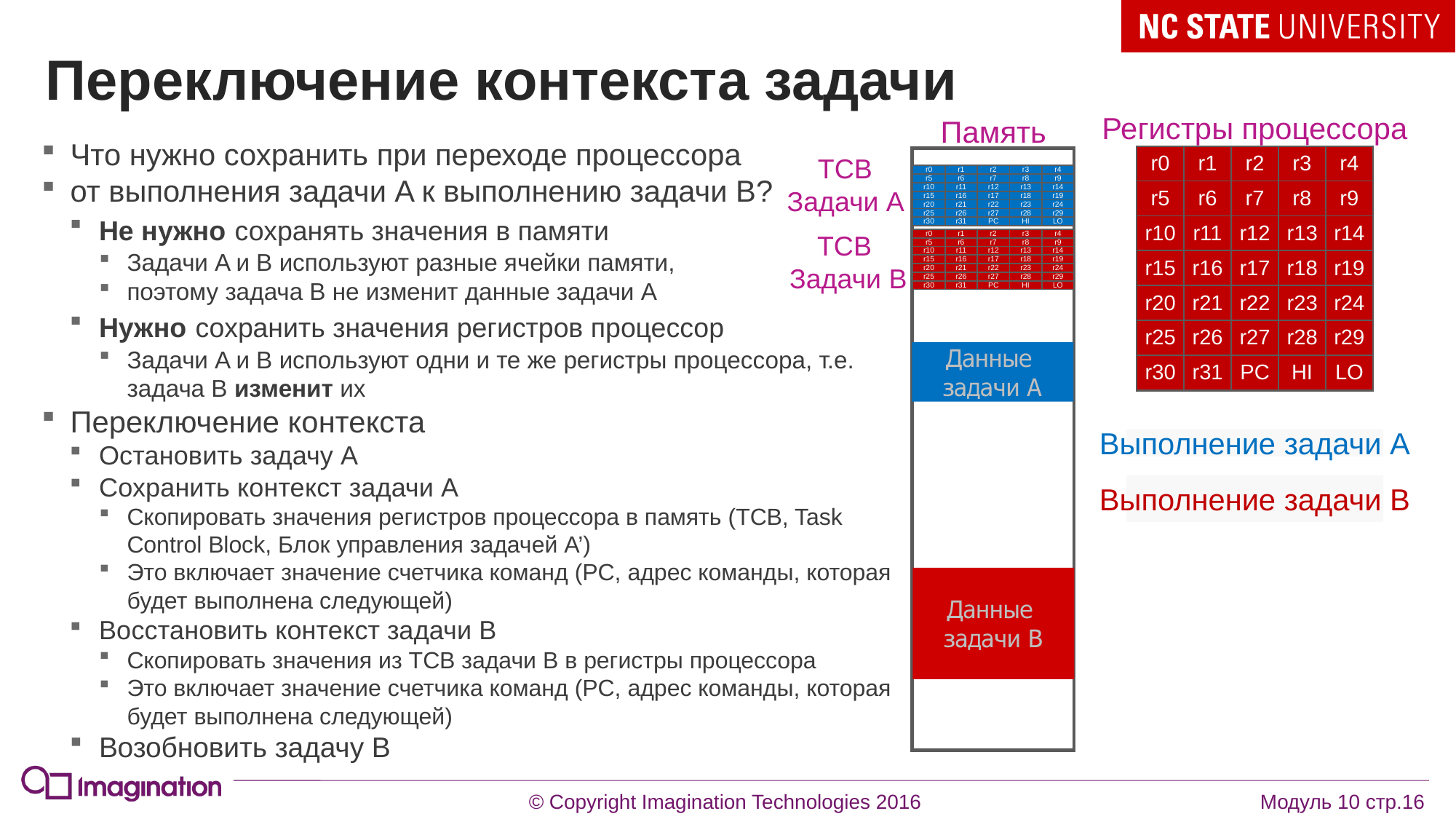

# Переключение контекста задачи
Память
Регистры процессора
Что нужно сохранить при переходе процессора
от выполнения задачи A к выполнению задачи B?
Не нужно сохранять значения в памяти
Задачи A и B используют разные ячейки памяти,
поэтому задача B не изменит данные задачи A
Нужно сохранить значения регистров процессор
Задачи A и B используют одни и те же регистры процессора, т.е. задача B изменит их
Переключение контекста
Остановить задачу A
Сохранить контекст задачи A
Скопировать значения регистров процессора в память (TCB, Task Control Block, Блок управления задачей A’)
Это включает значение счетчика команд (PC, адрес команды, которая будет выполнена следующей)
Восстановить контекст задачи B
Скопировать значения из TCB задачи B в регистры процессора
Это включает значение счетчика команд (PC, адрес команды, которая будет выполнена следующей)
Возобновить задачу B
| r0 | r1 | r2 | r3 | r4 |
| --- | --- | --- | --- | --- |
| r5 | r6 | r7 | r8 | r9 |
| r10 | r11 | r12 | r13 | r14 |
| r15 | r16 | r17 | r18 | r19 |
| r20 | r21 | r22 | r23 | r24 |
| r25 | r26 | r27 | r28 | r29 |
| r30 | r31 | PC | HI | LO |
| r0 | r1 | r2 | r3 | r4 |
| --- | --- | --- | --- | --- |
| r5 | r6 | r7 | r8 | r9 |
| r10 | r11 | r12 | r13 | r14 |
| r15 | r16 | r17 | r18 | r19 |
| r20 | r21 | r22 | r23 | r24 |
| r25 | r26 | r27 | r28 | r29 |
| r30 | r31 | PC | HI | LO |

| r0 | r1 | r2 | r3 | r4 |
| --- | --- | --- | --- | --- |
| r5 | r6 | r7 | r8 | r9 |
| r10 | r11 | r12 | r13 | r14 |
| r15 | r16 | r17 | r18 | r19 |
| r20 | r21 | r22 | r23 | r24 |
| r25 | r26 | r27 | r28 | r29 |
| r30 | r31 | PC | HI | LO |
TCB
Задачи A
| r0 | r1 | r2 | r3 | r4 |
| --- | --- | --- | --- | --- |
| r5 | r6 | r7 | r8 | r9 |
| r10 | r11 | r12 | r13 | r14 |
| r15 | r16 | r17 | r18 | r19 |
| r20 | r21 | r22 | r23 | r24 |
| r25 | r26 | r27 | r28 | r29 |
| r30 | r31 | PC | HI | LO |
TCB
Задачи B
Данные
задачи A
Данные
задачи B
Выполнение задачи A
Выполнение задачи B